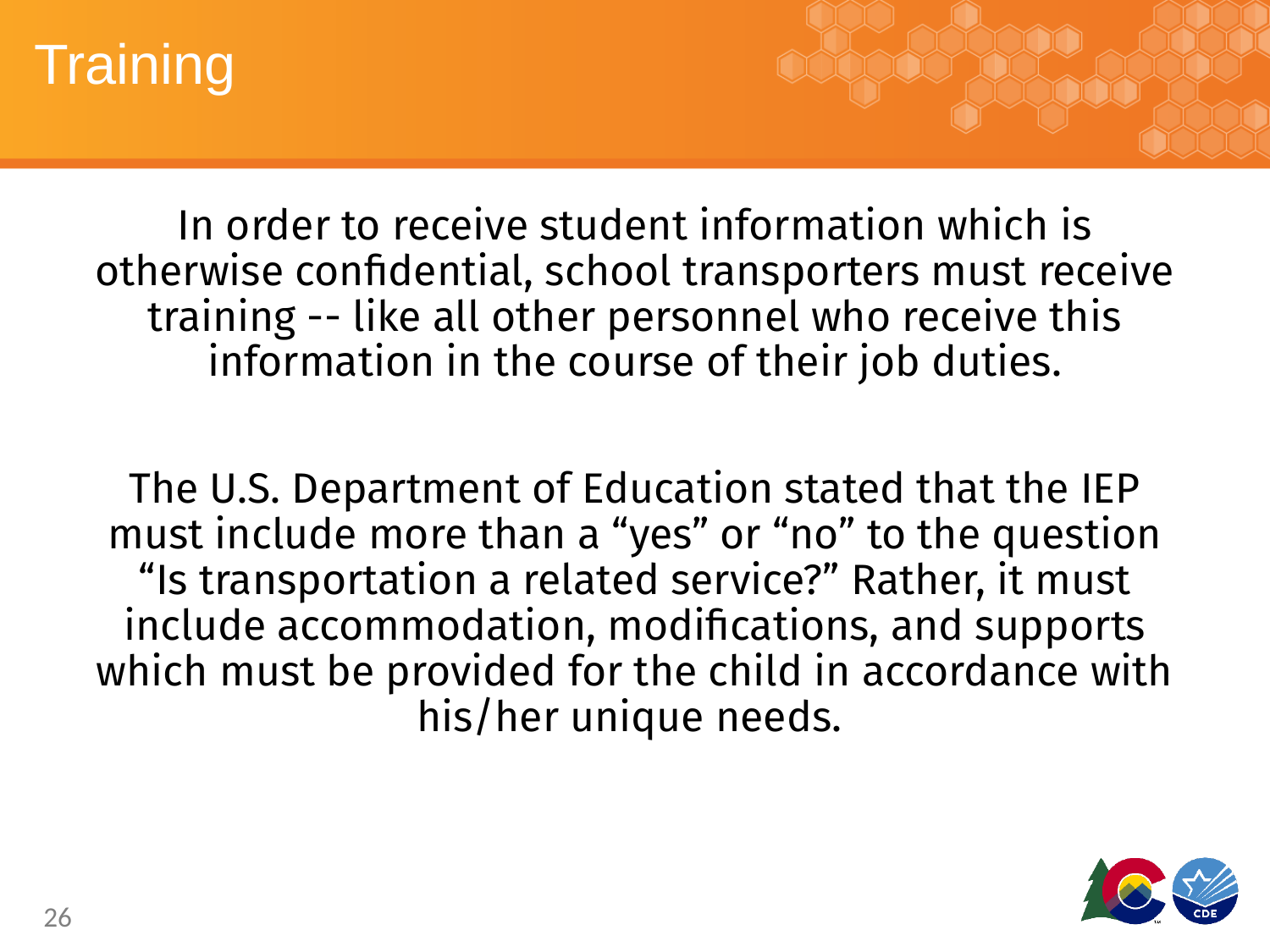

# Training
In order to receive student information which is otherwise confidential, school transporters must receive training -- like all other personnel who receive this information in the course of their job duties.

The U.S. Department of Education stated that the IEP must include more than a “yes” or “no” to the question “Is transportation a related service?” Rather, it must include accommodation, modifications, and supports which must be provided for the child in accordance with his/her unique needs.

26